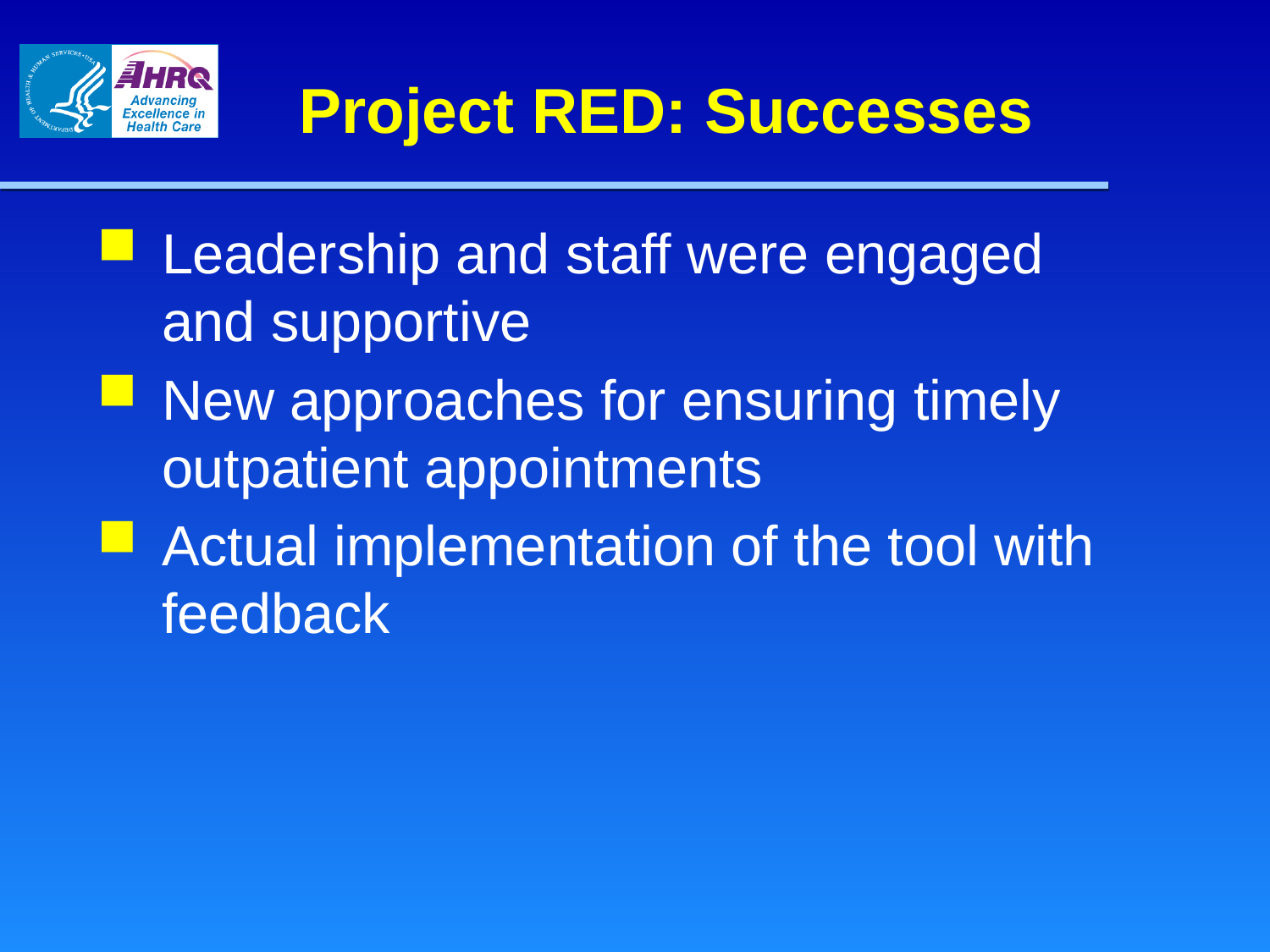

# Project RED: Successes
Leadership and staff were engaged and supportive
New approaches for ensuring timely outpatient appointments
Actual implementation of the tool with feedback